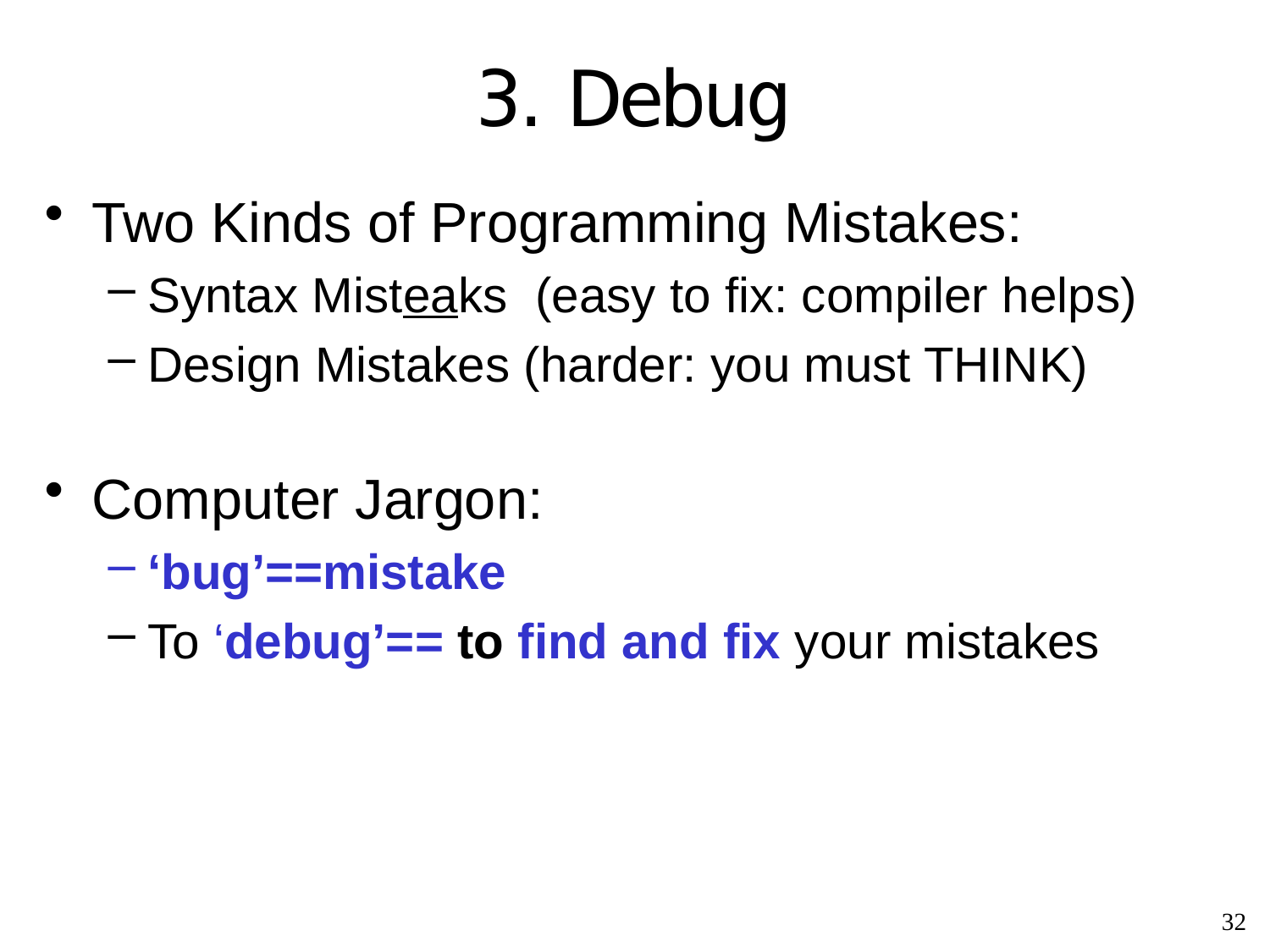

# 3. Debug
Two Kinds of Programming Mistakes:
Syntax Misteaks  (easy to fix: compiler helps)
Design Mistakes (harder: you must THINK)
Computer Jargon:
‘bug’==mistake
To ‘debug’== to find and fix your mistakes
32